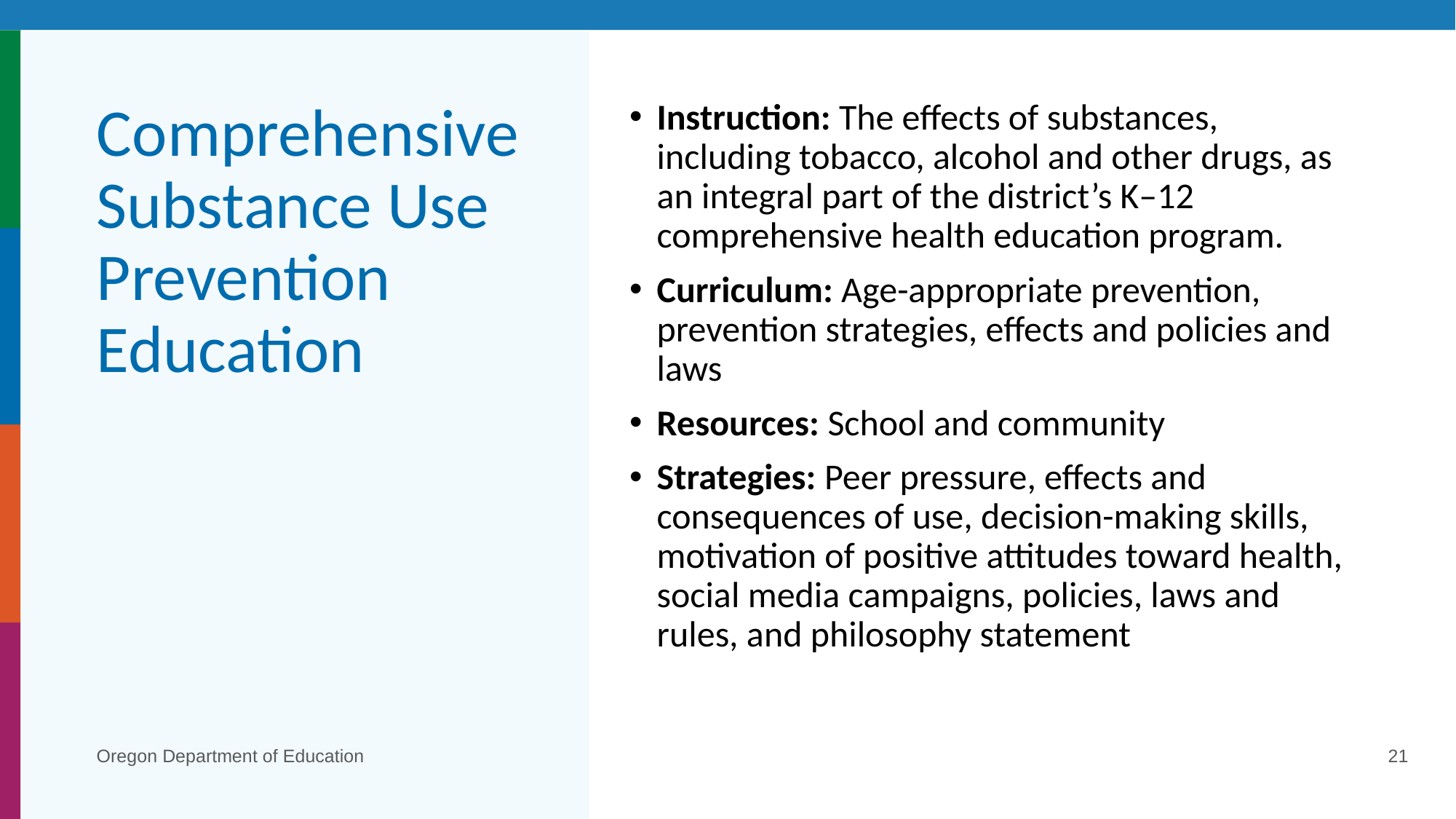

# Comprehensive Substance Use Prevention Education
Instruction: The effects of substances, including tobacco, alcohol and other drugs, as an integral part of the district’s K–12 comprehensive health education program.
Curriculum: Age-appropriate prevention, prevention strategies, effects and policies and laws
Resources: School and community
Strategies: Peer pressure, effects and consequences of use, decision-making skills, motivation of positive attitudes toward health, social media campaigns, policies, laws and rules, and philosophy statement
Oregon Department of Education
21